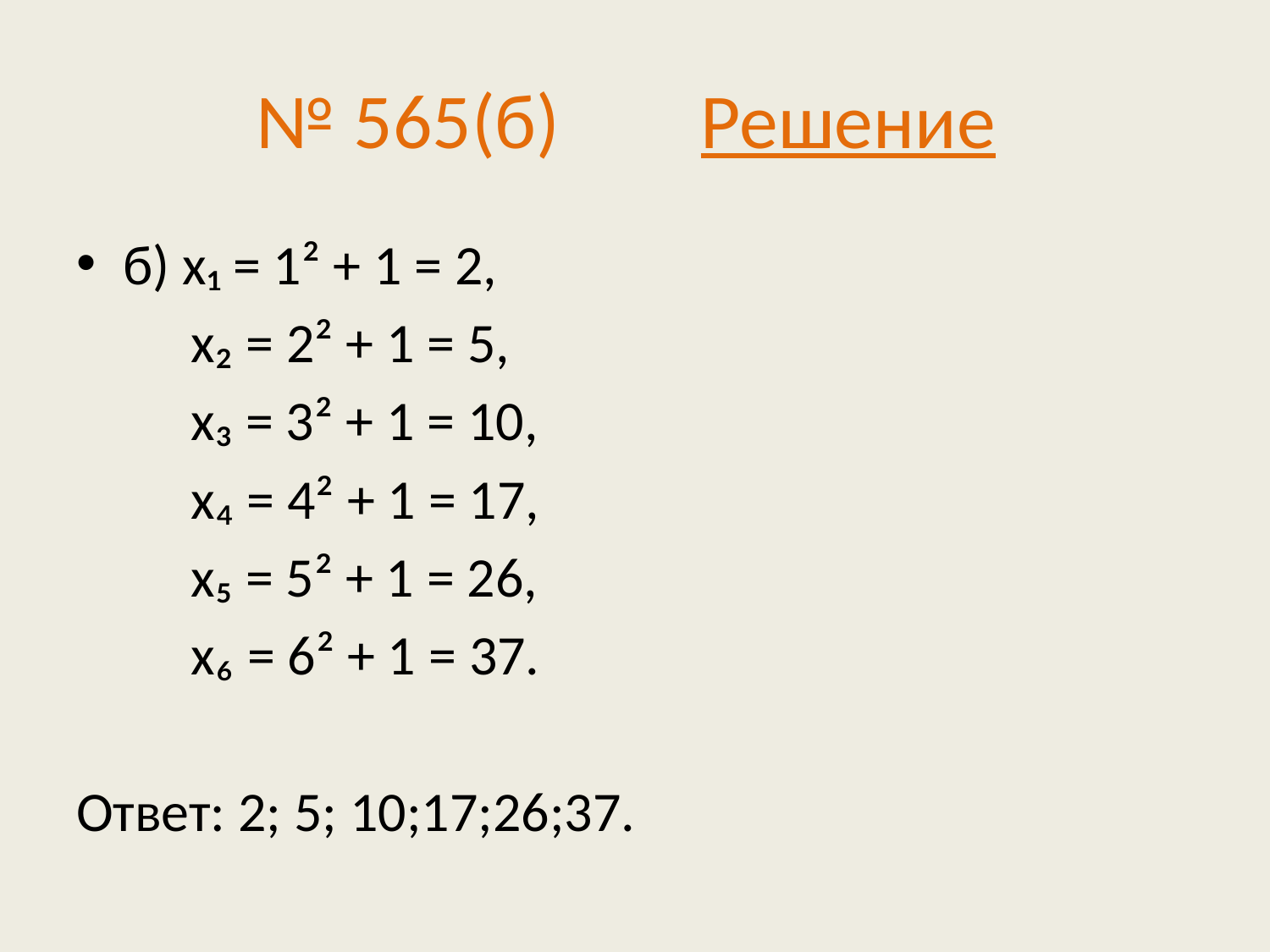

# № 565(б)        Решение
б) х₁ = 1² + 1 = 2,
         х₂ = 2² + 1 = 5,
         х₃ = 3² + 1 = 10,
         х₄ = 4² + 1 = 17,
         х₅ = 5² + 1 = 26,
         х₆ = 6² + 1 = 37.

Ответ: 2; 5; 10;17;26;37.